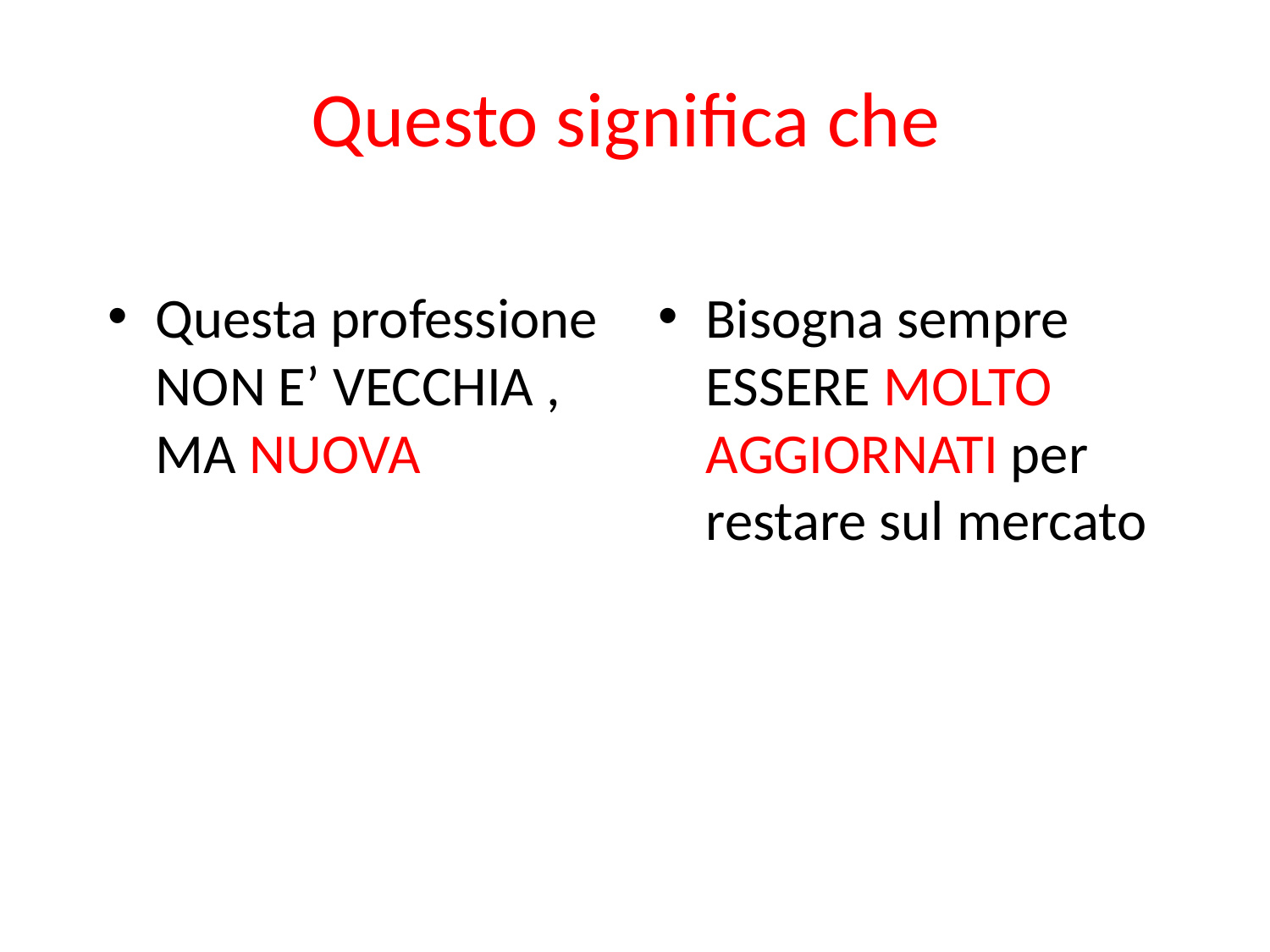

# Questo significa che
Questa professione NON E’ VECCHIA , MA NUOVA
Bisogna sempre ESSERE MOLTO AGGIORNATI per restare sul mercato